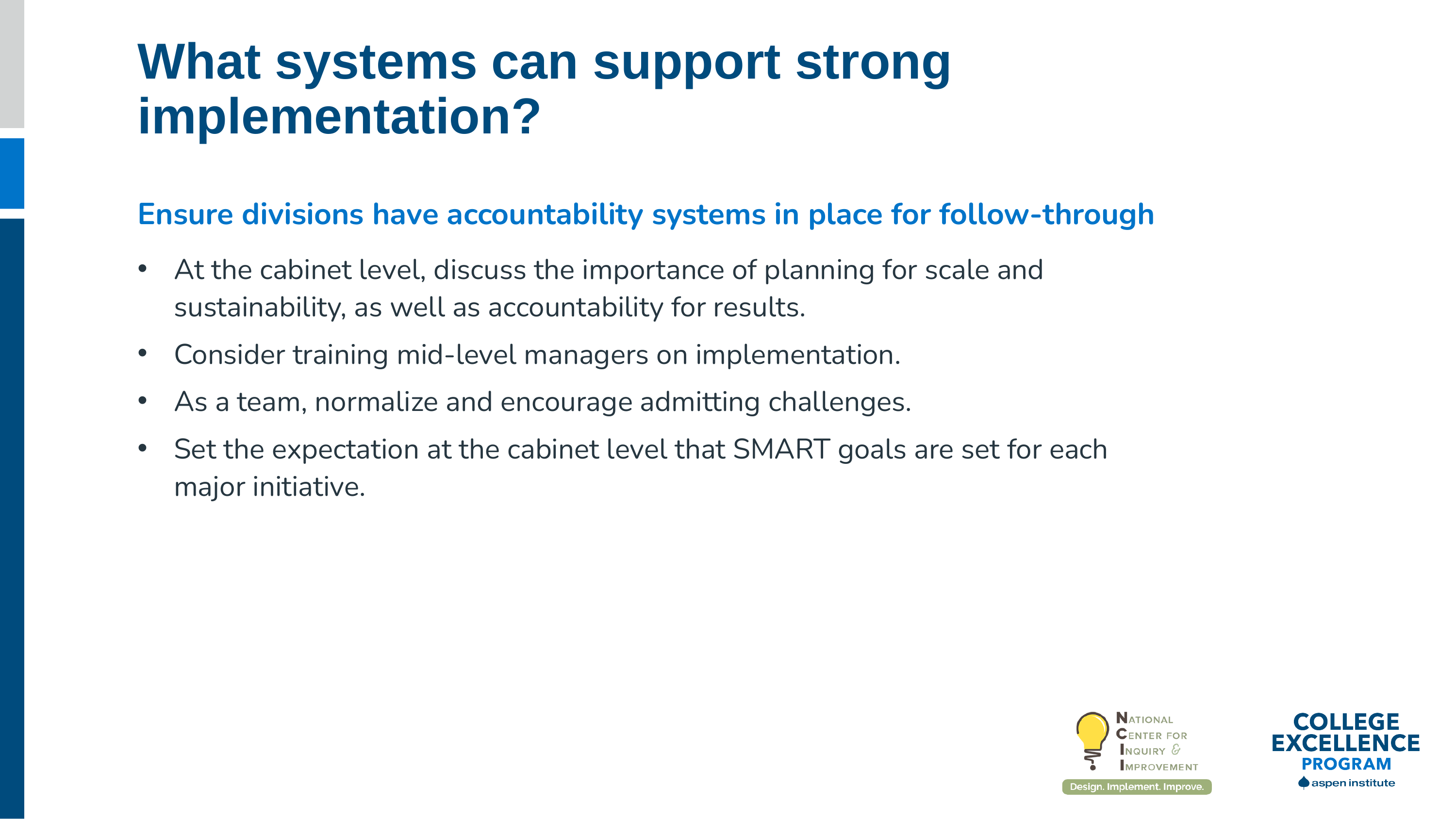

What systems can support strong implementation?
Ensure divisions have accountability systems in place for follow-through
At the cabinet level, discuss the importance of planning for scale and sustainability, as well as accountability for results.
Consider training mid-level managers on implementation.
As a team, normalize and encourage admitting challenges.
Set the expectation at the cabinet level that SMART goals are set for each major initiative.